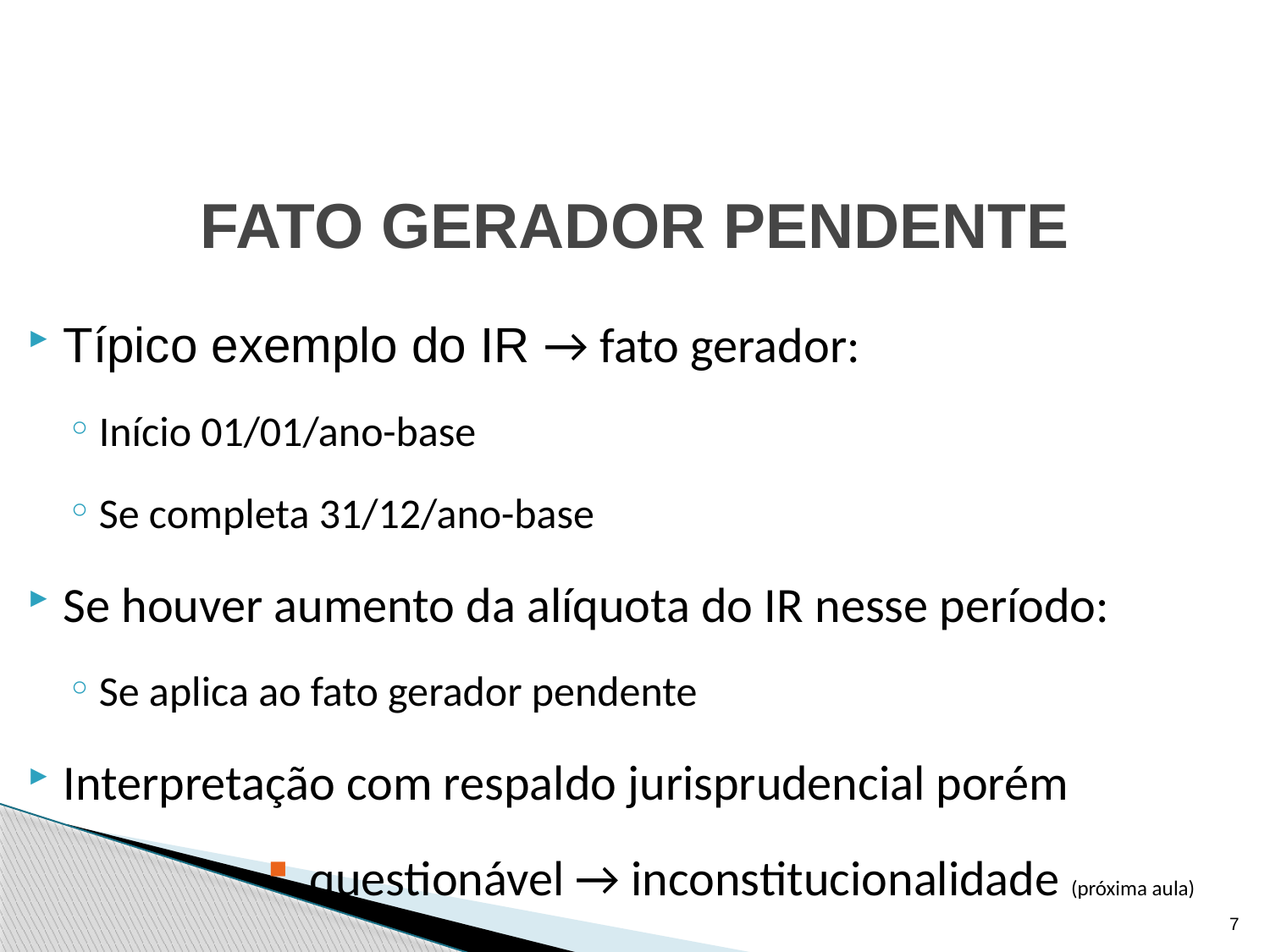

# FATO GERADOR PENDENTE
Típico exemplo do IR → fato gerador:
Início 01/01/ano-base
Se completa 31/12/ano-base
Se houver aumento da alíquota do IR nesse período:
Se aplica ao fato gerador pendente
Interpretação com respaldo jurisprudencial porém
 questionável → inconstitucionalidade (próxima aula)

7